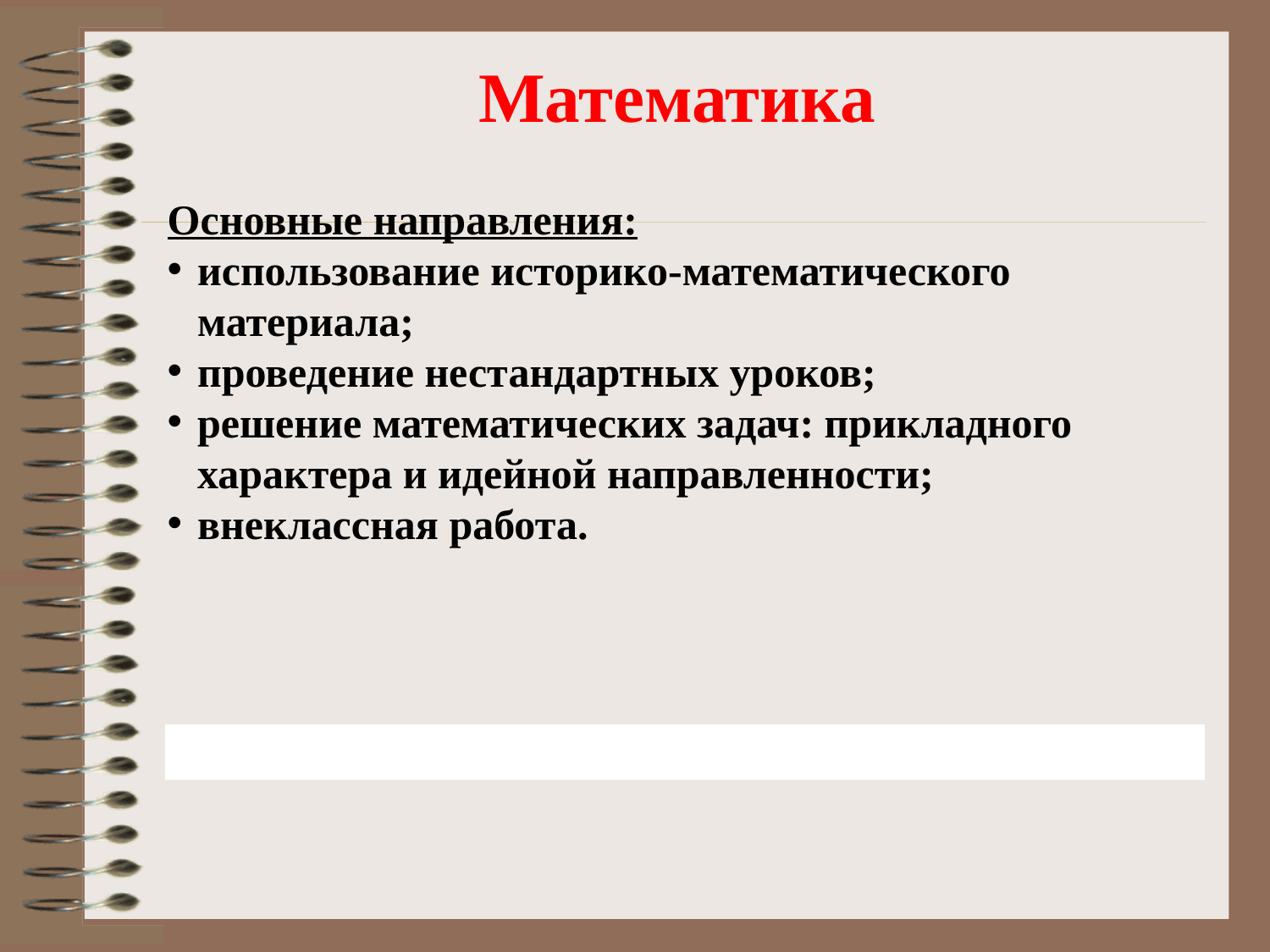

# Математика
Основные направления:
использование историко-математического материала;
проведение нестандартных уроков;
решение математических задач: прикладного характера и идейной направленности;
внеклассная работа.